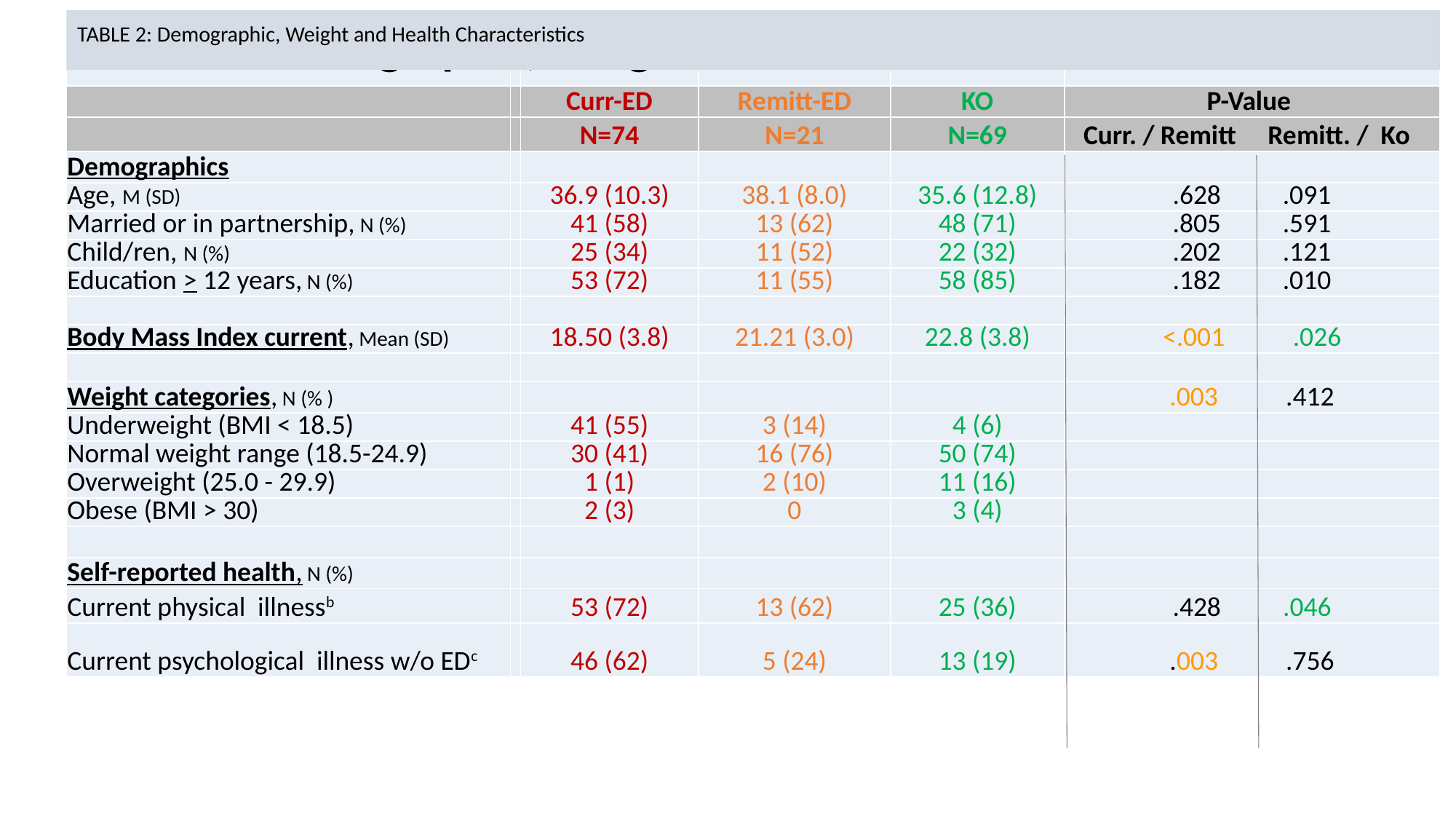

|  |  |  |  |  |  |
| --- | --- | --- | --- | --- | --- |
|  |  |  |  |  |  |
|  |  | Curr-ED | Remitt-ED | KO | P-Value |
|  |  | N=74 | N=21 | N=69 | Curr. / Remitt Remitt. / Ko |
| Demographics |  |  |  |  |  |
| Age, M (SD) |  | 36.9 (10.3) | 38.1 (8.0) | 35.6 (12.8) | .628 .091 |
| Married or in partnership, N (%) |  | 41 (58) | 13 (62) | 48 (71) | .805 .591 |
| Child/ren, N (%) |  | 25 (34) | 11 (52) | 22 (32) | .202 .121 |
| Education > 12 years, N (%) |  | 53 (72) | 11 (55) | 58 (85) | .182 .010 |
|  |  |  |  |  |  |
| Body Mass Index current, Mean (SD) |  | 18.50 (3.8) | 21.21 (3.0) | 22.8 (3.8) | <.001 .026 |
|  |  |  |  |  |  |
| Weight categories, N (% ) |  |  |  |  | .003 .412 |
| Underweight (BMI < 18.5) |  | 41 (55) | 3 (14) | 4 (6) |  |
| Normal weight range (18.5-24.9) |  | 30 (41) | 16 (76) | 50 (74) |  |
| Overweight (25.0 - 29.9) |  | 1 (1) | 2 (10) | 11 (16) |  |
| Obese (BMI > 30) |  | 2 (3) | 0 | 3 (4) |  |
|  |  |  |  |  |  |
| Self-reported health, N (%) |  |  |  |  |  |
| Current physical illnessb |  | 53 (72) | 13 (62) | 25 (36) | .428 .046 |
| Current psychological illness w/o EDc |  | 46 (62) | 5 (24) | 13 (19) | .003 .756 |
TABLE 1: Demographic, Weight and Health Characteristics
TABLE 2: Demographic, Weight and Health Characteristics